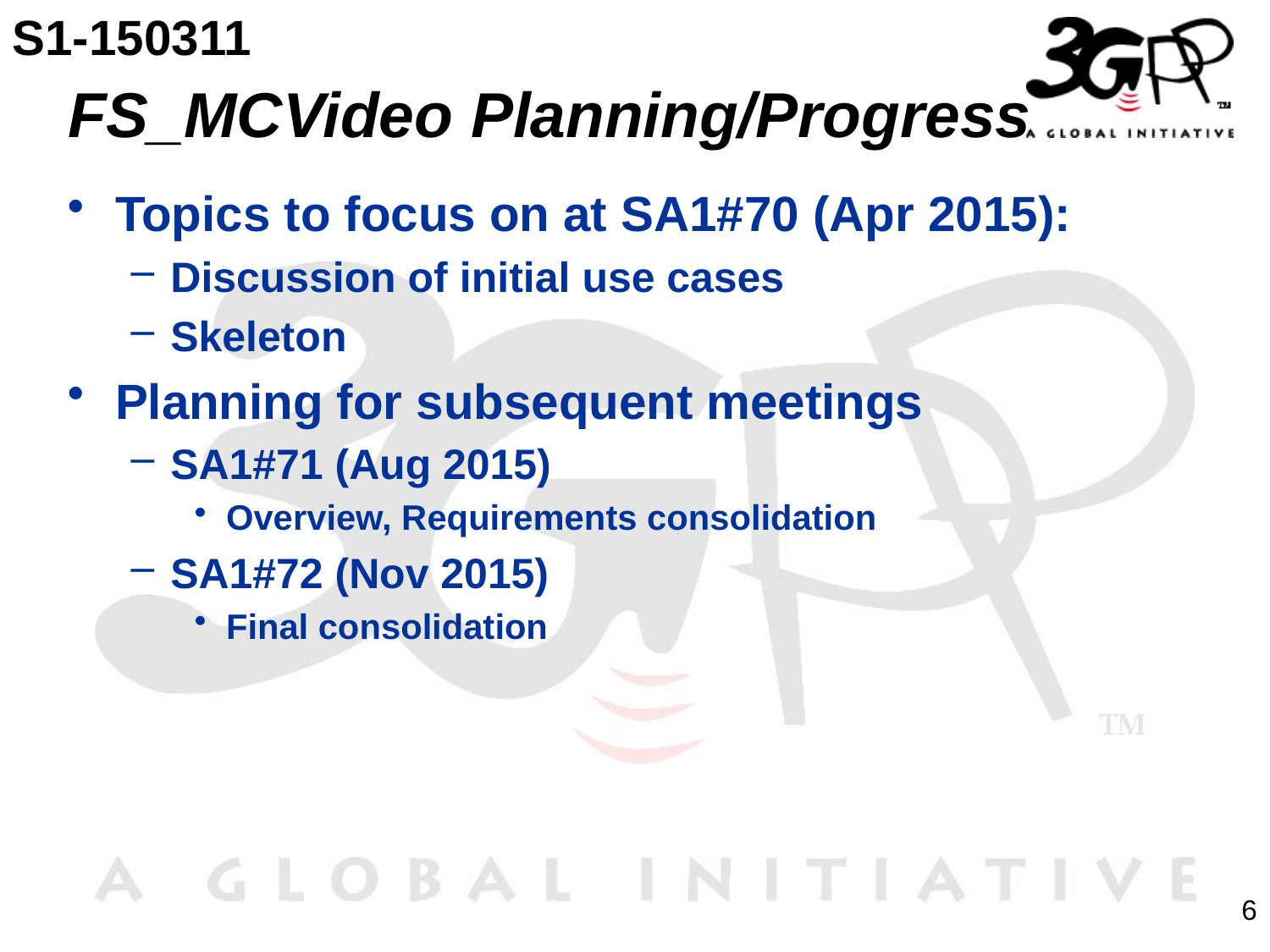

S1-150311
# FS_MCVideo Planning/Progress
Topics to focus on at SA1#70 (Apr 2015):
Discussion of initial use cases
Skeleton
Planning for subsequent meetings
SA1#71 (Aug 2015)
Overview, Requirements consolidation
SA1#72 (Nov 2015)
Final consolidation
6